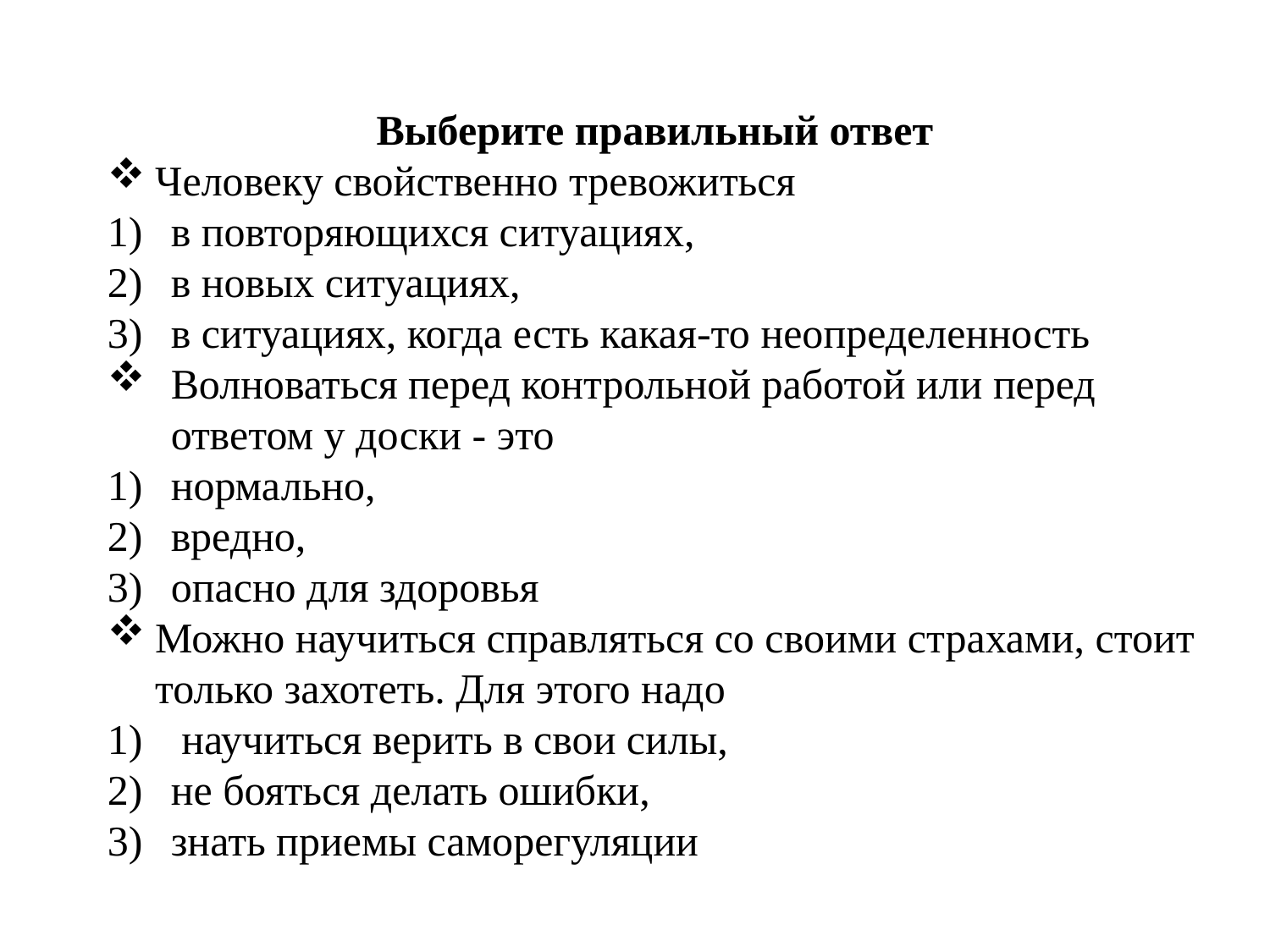

Выберите правильный ответ
Человеку свойственно тревожиться
в повторяющихся ситуациях,
в новых ситуациях,
в ситуациях, когда есть какая-то неопределенность
Волноваться перед контрольной работой или перед ответом у доски - это
нормально,
вредно,
опасно для здоровья
Можно научиться справляться со своими страхами, стоит только захотеть. Для этого надо
 научиться верить в свои силы,
не бояться делать ошибки,
знать приемы саморегуляции